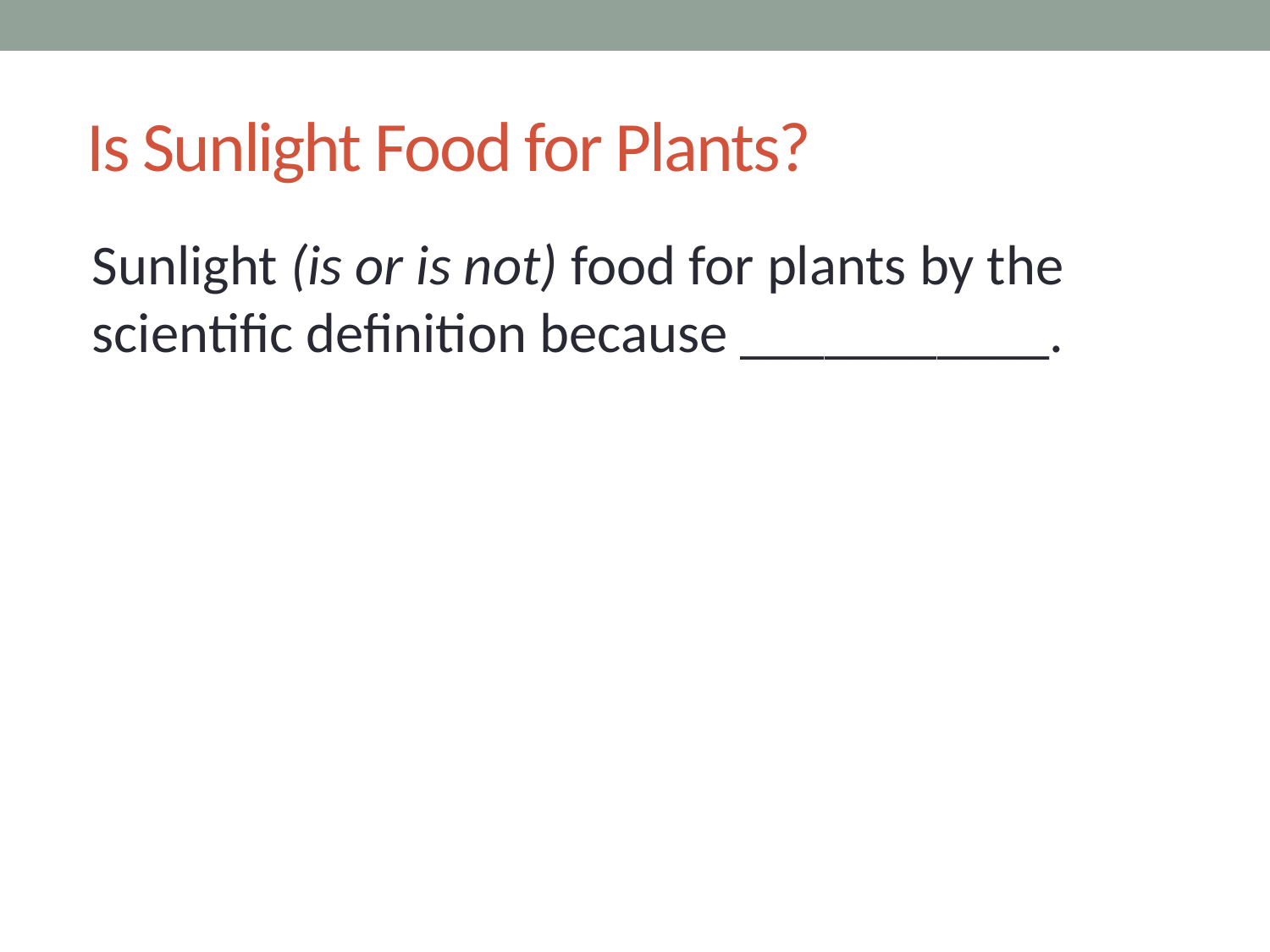

# Is Sunlight Food for Plants?
Sunlight (is or is not) food for plants by the scientific definition because ___________.